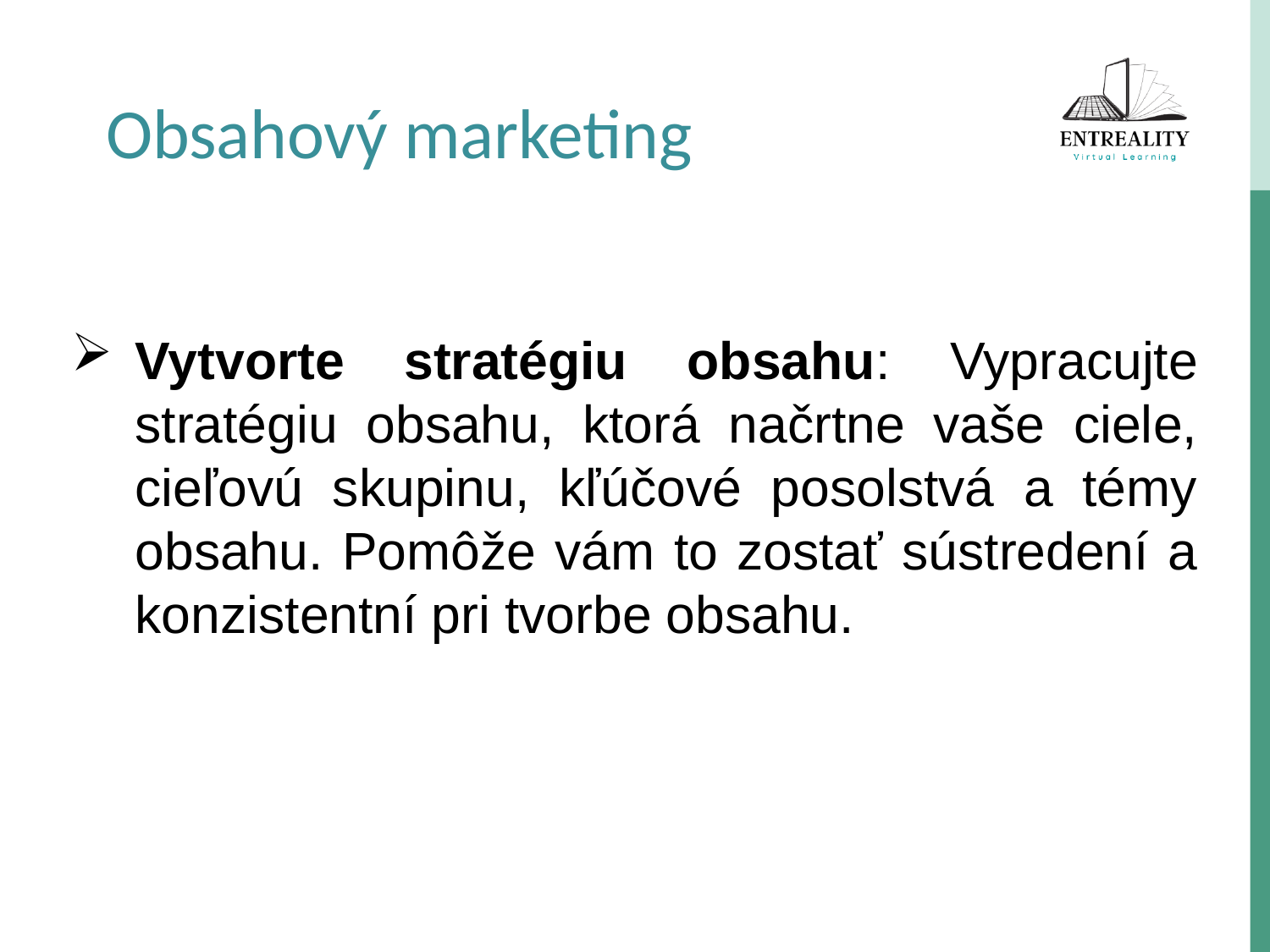

Obsahový marketing

Vytvorte stratégiu obsahu: Vypracujte stratégiu obsahu, ktorá načrtne vaše ciele, cieľovú skupinu, kľúčové posolstvá a témy obsahu. Pomôže vám to zostať sústredení a konzistentní pri tvorbe obsahu.